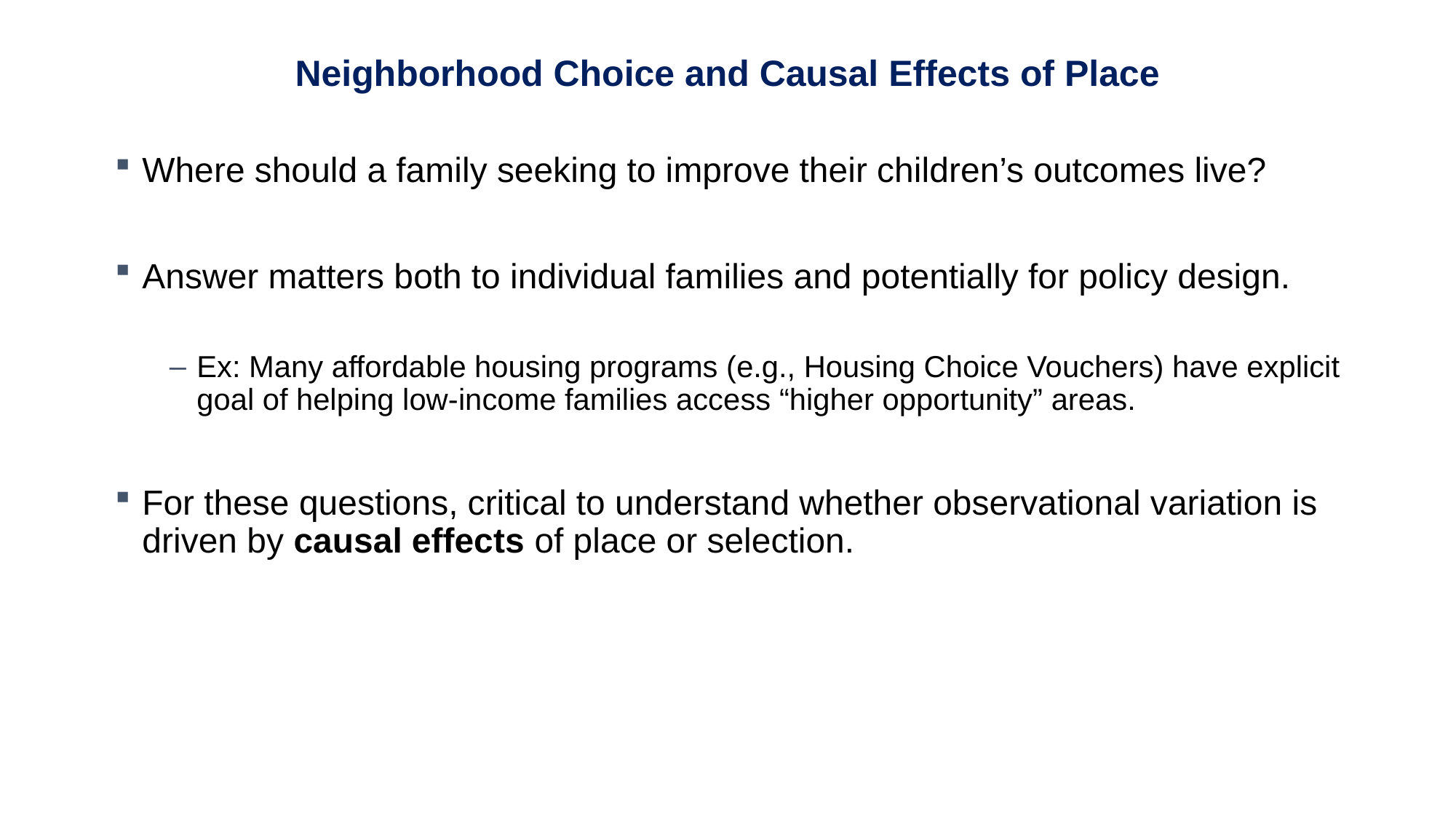

Neighborhood Choice and Causal Effects of Place
Where should a family seeking to improve their children’s outcomes live?

Answer matters both to individual families and potentially for policy design.

Ex: Many affordable housing programs (e.g., Housing Choice Vouchers) have explicit goal of helping low-income families access “higher opportunity” areas.

For these questions, critical to understand whether observational variation is driven by causal effects of place or selection.